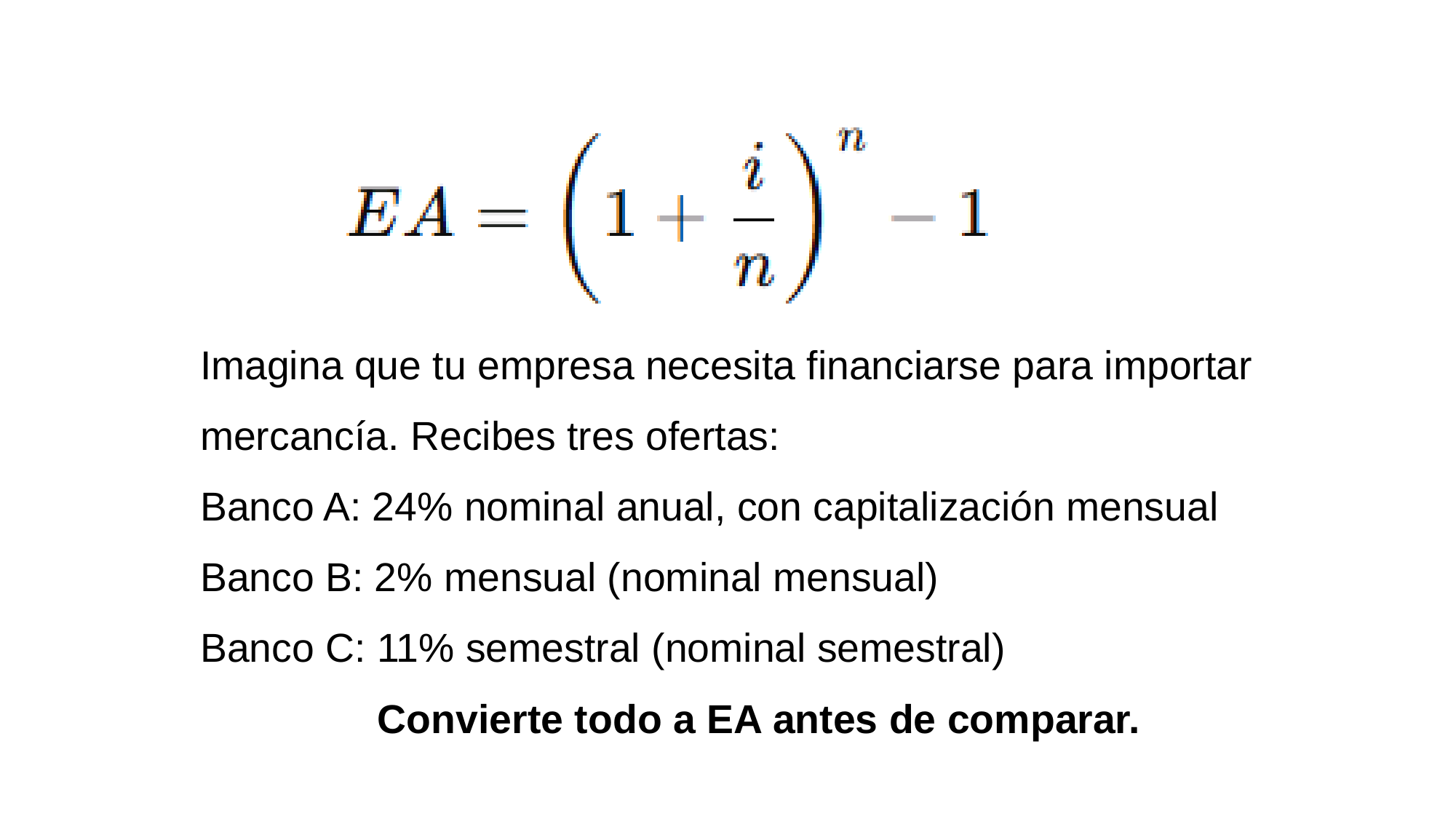

Imagina que tu empresa necesita financiarse para importar mercancía. Recibes tres ofertas:
Banco A: 24% nominal anual, con capitalización mensual
Banco B: 2% mensual (nominal mensual)
Banco C: 11% semestral (nominal semestral)
Convierte todo a EA antes de comparar.